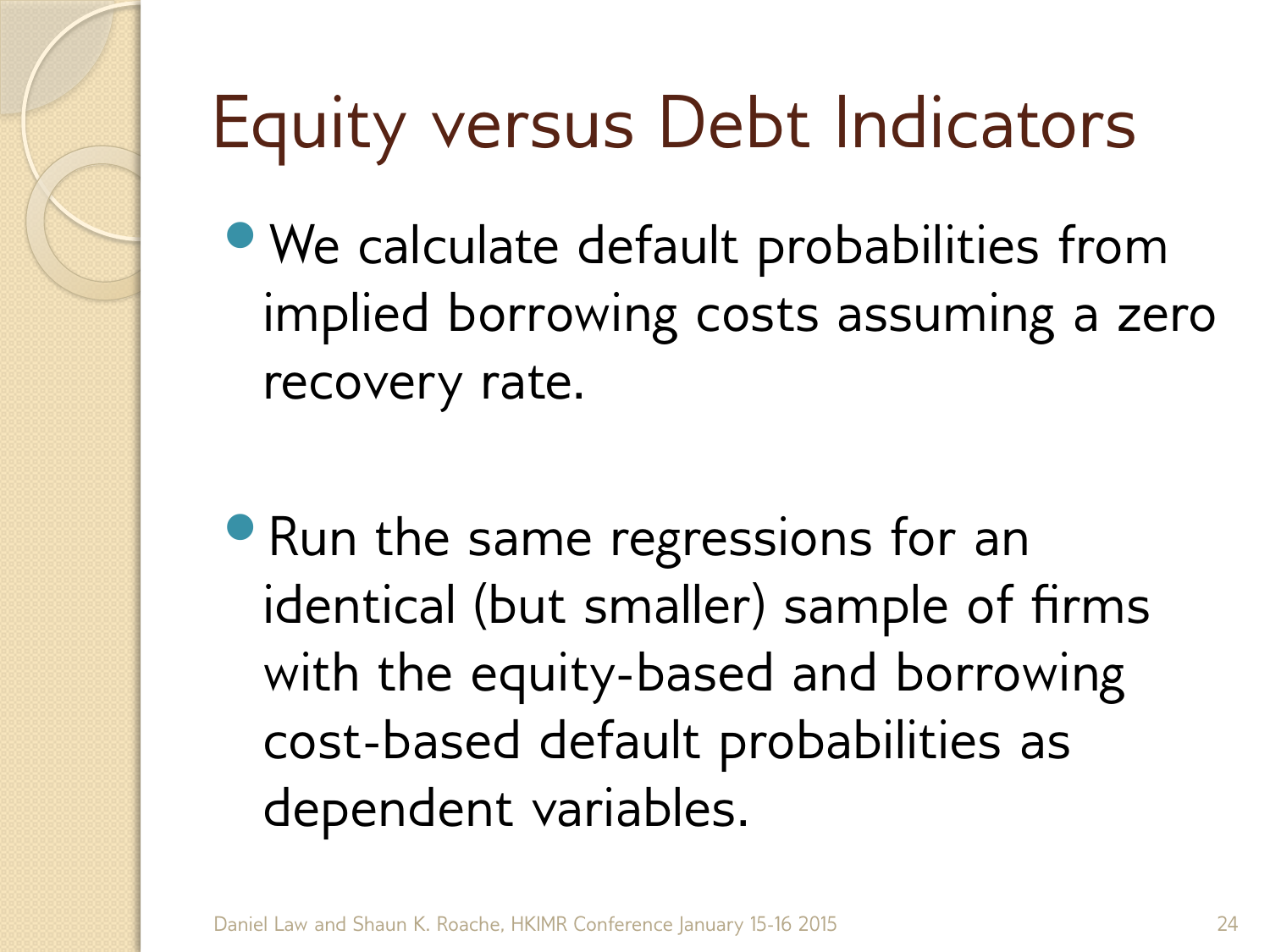

# Equity versus Debt Indicators
We calculate default probabilities from implied borrowing costs assuming a zero recovery rate.

Run the same regressions for an identical (but smaller) sample of firms with the equity-based and borrowing cost-based default probabilities as dependent variables.
Daniel Law and Shaun K. Roache, HKIMR Conference January 15-16 2015
24